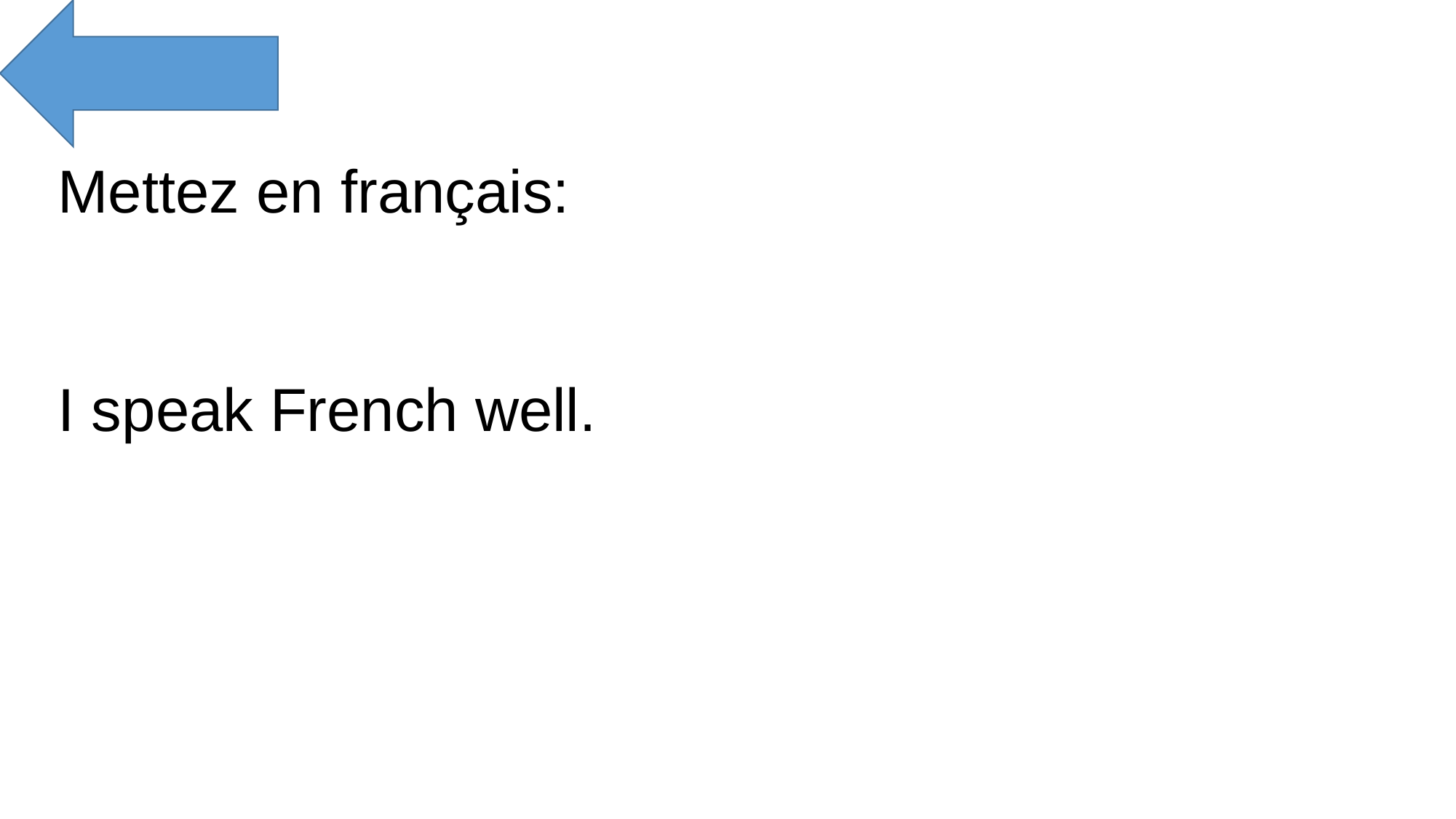

Mettez en français:

I speak French well.